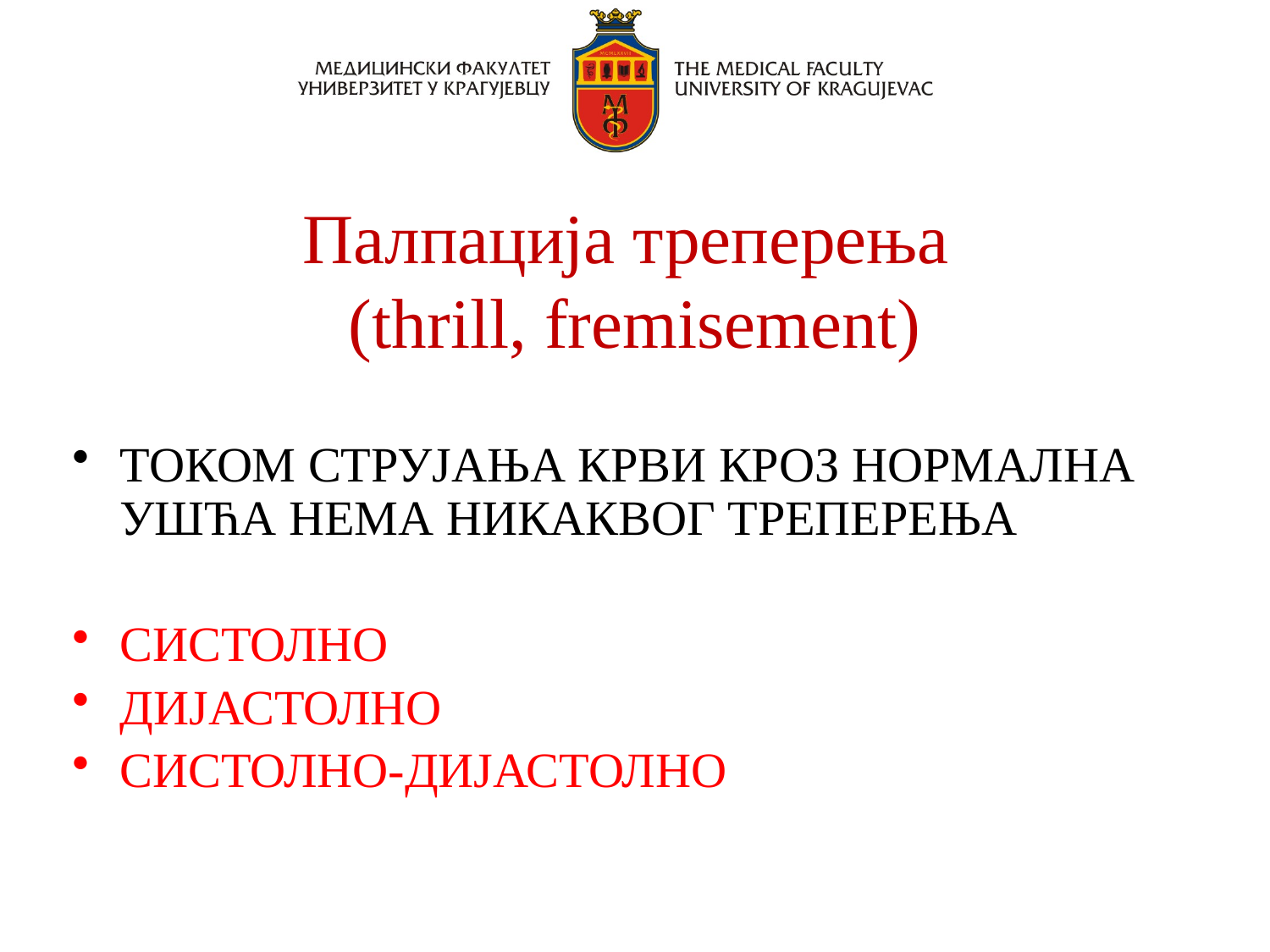

# Палпација треперења (thrill, fremisement)
ТОКОМ СТРУЈАЊА КРВИ КРОЗ НОРМАЛНА УШЋА НЕМА НИКАКВОГ ТРЕПЕРЕЊА

СИСТОЛНО
ДИЈАСТОЛНО
СИСТОЛНО-ДИЈАСТОЛНО